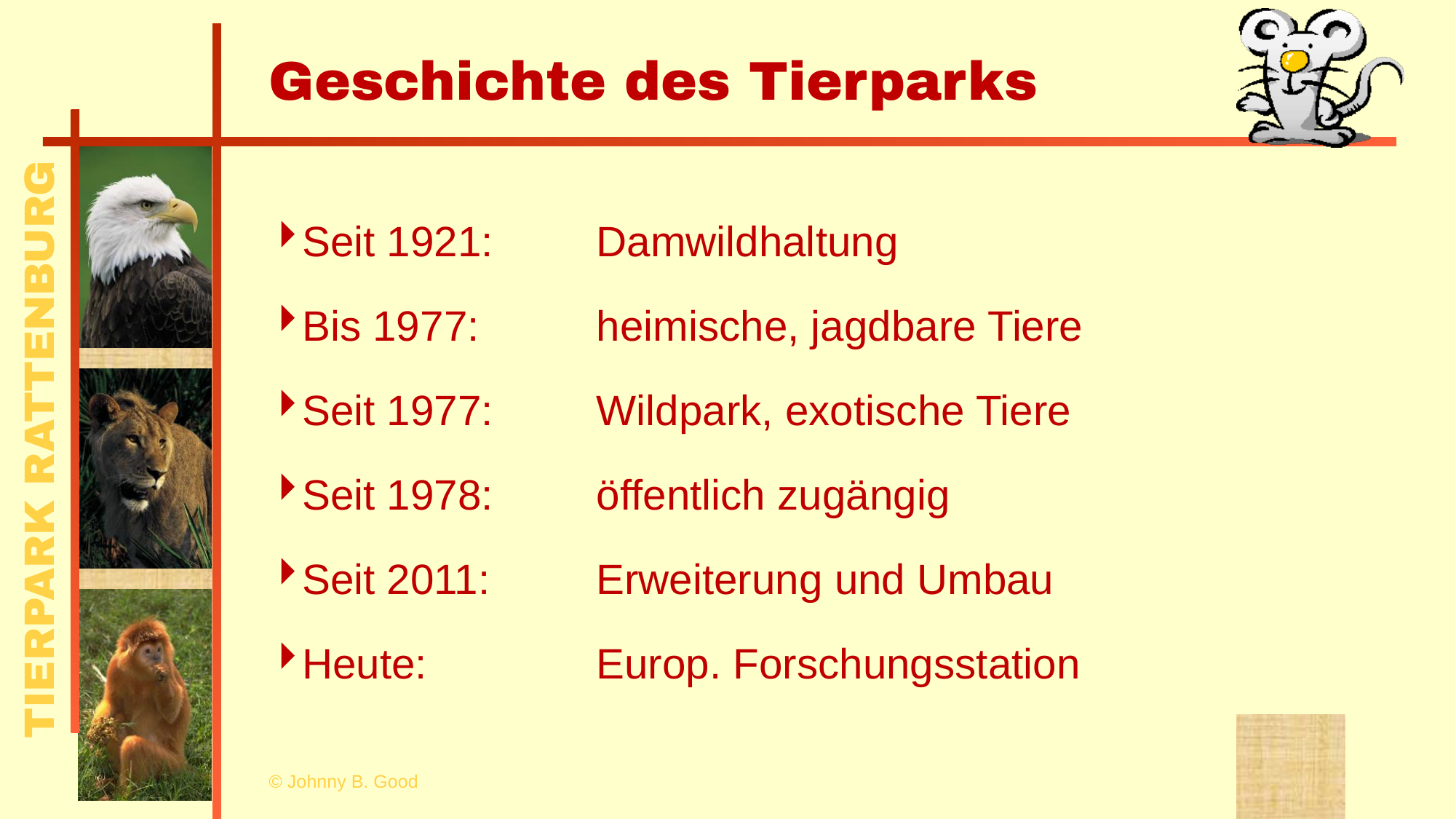

# Geschichte des Tierparks
Seit 1921:	Damwildhaltung
Bis 1977:	heimische, jagdbare Tiere
Seit 1977:	Wildpark, exotische Tiere
Seit 1978:	öffentlich zugängig
Seit 2011:	Erweiterung und Umbau
Heute:	Europ. Forschungsstation
© Johnny B. Good